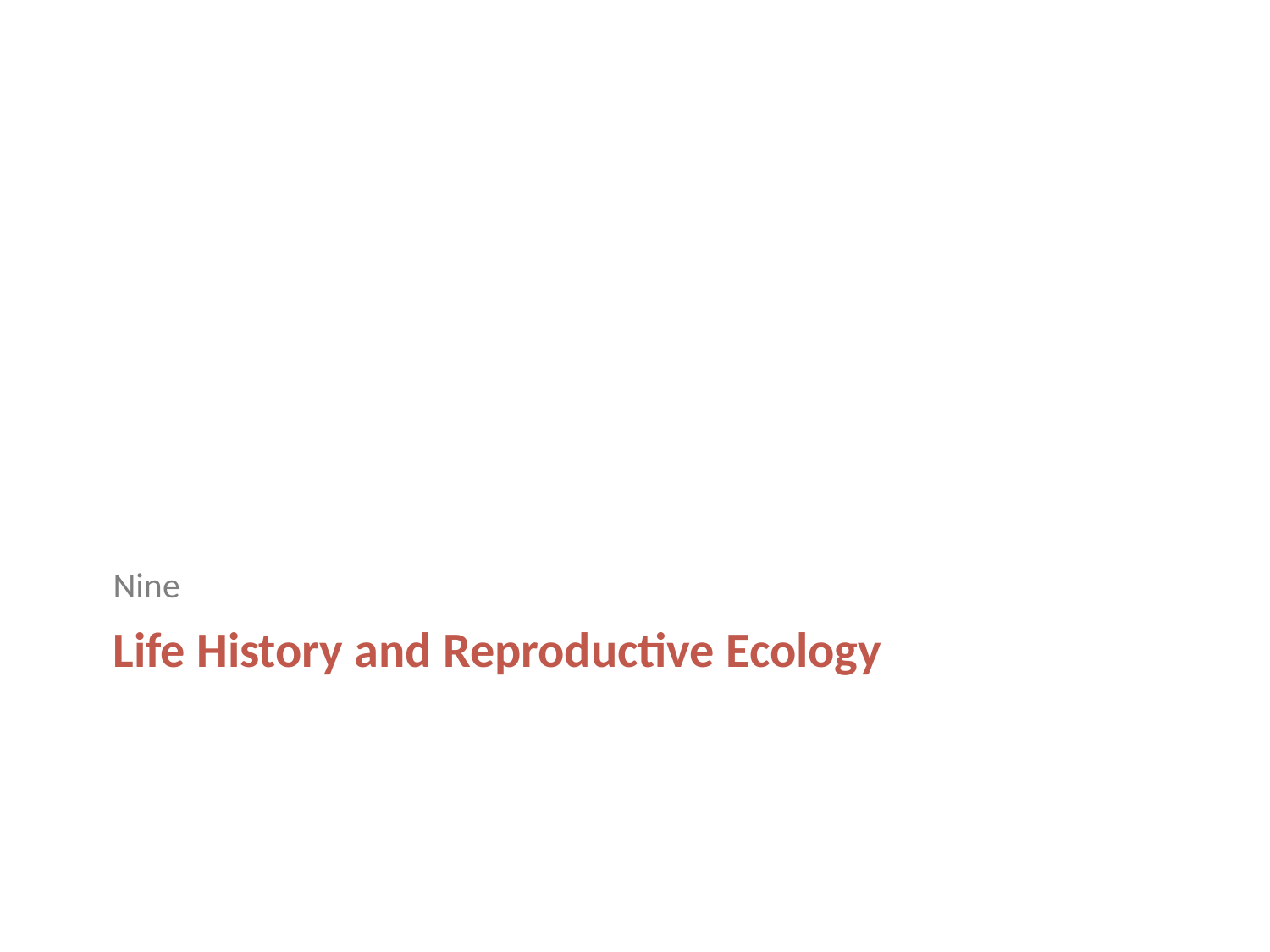

Nine
# Life History and Reproductive Ecology